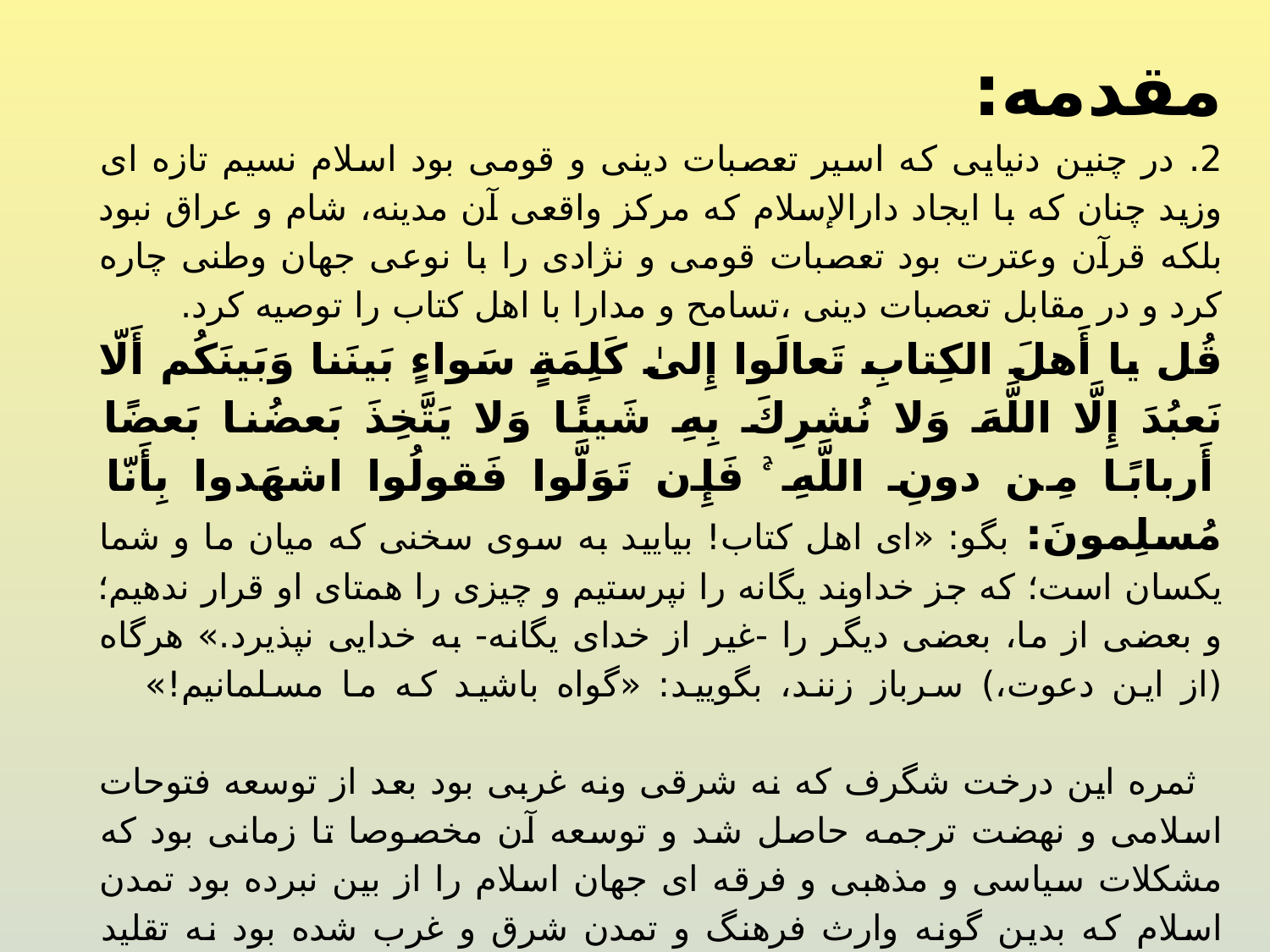

مقدمه:
2. در چنین دنیایی که اسیر تعصبات دینی و قومی بود اسلام نسیم تازه ای وزید چنان که با ایجاد دارالإسلام که مرکز واقعی آن مدینه، شام و عراق نبود بلکه قرآن وعترت بود تعصبات قومی و نژادی را با نوعی جهان وطنی چاره کرد و در مقابل تعصبات دینی ،تسامح و مدارا با اهل کتاب را توصیه کرد.
قُل يا أَهلَ الكِتابِ تَعالَوا إِلىٰ كَلِمَةٍ سَواءٍ بَينَنا وَبَينَكُم أَلّا نَعبُدَ إِلَّا اللَّهَ وَلا نُشرِكَ بِهِ شَيئًا وَلا يَتَّخِذَ بَعضُنا بَعضًا أَربابًا مِن دونِ اللَّهِ ۚ فَإِن تَوَلَّوا فَقولُوا اشهَدوا بِأَنّا مُسلِمونَ: بگو: «ای اهل کتاب! بیایید به سوی سخنی که میان ما و شما یکسان است؛ که جز خداوند یگانه را نپرستیم و چیزی را همتای او قرار ندهیم؛ و بعضی از ما، بعضی دیگر را -غیر از خدای یگانه- به خدایی نپذیرد.» هرگاه (از این دعوت،) سرباز زنند، بگویید: «گواه باشید که ما مسلمانیم!»
  ثمره این درخت شگرف که نه شرقی ونه غربی بود بعد از توسعه فتوحات اسلامی و نهضت ترجمه حاصل شد و توسعه آن مخصوصا تا زمانی بود که مشکلات سیاسی و مذهبی و فرقه ای جهان اسلام را از بین نبرده بود تمدن اسلام که بدین گونه وارث فرهنگ و تمدن شرق و غرب شده بود نه تقلید کننده صرف بود و  نه دعوت کننده محض, بلکه ترکیب کننده و تکمیل سازنده بود.